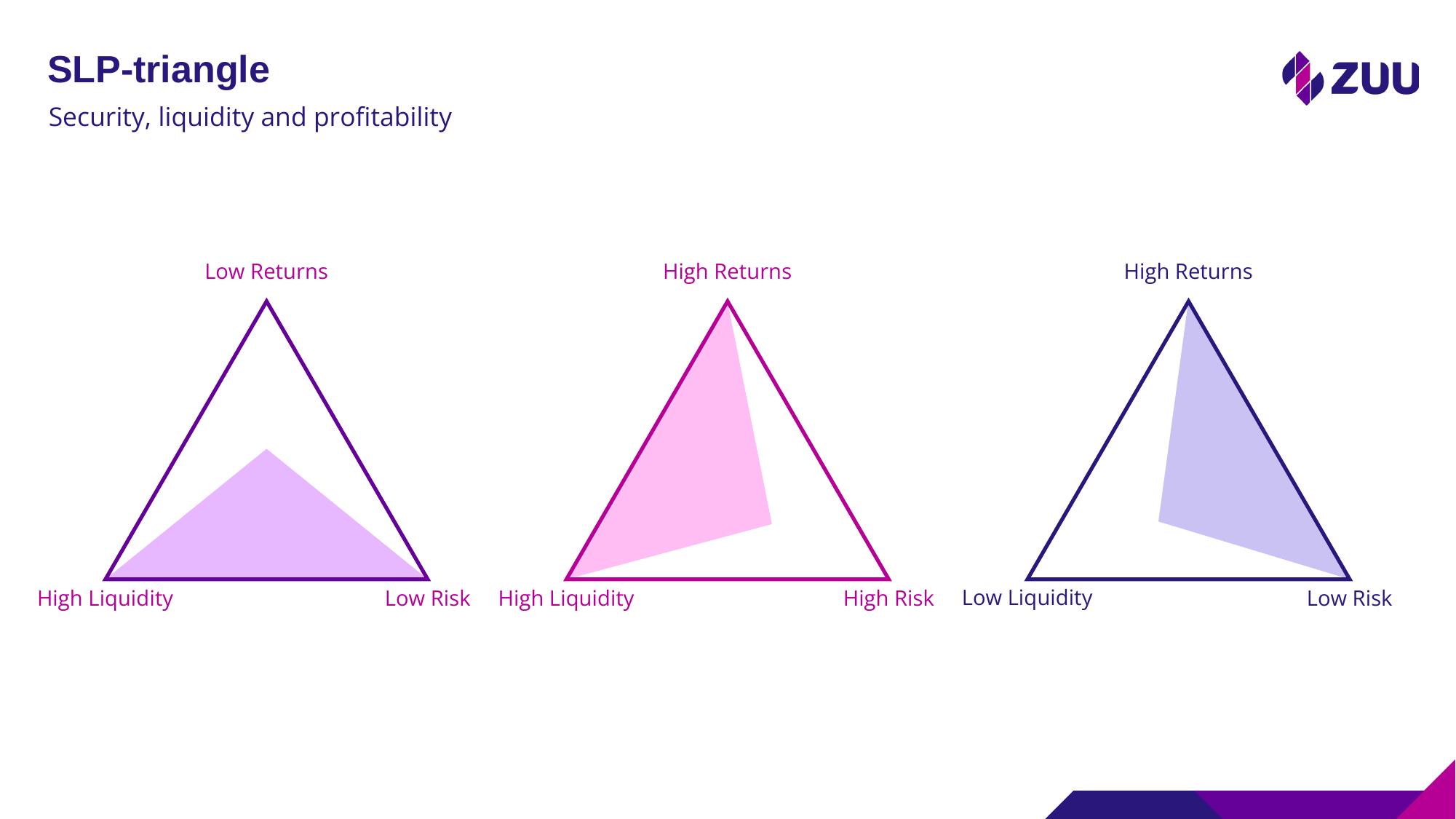

# SLP-triangle
Security, liquidity and profitability
Low Returns
High Returns
High Returns

Low Liquidity
Low Risk
High Liquidity
Low Risk
High Risk
High Liquidity
9